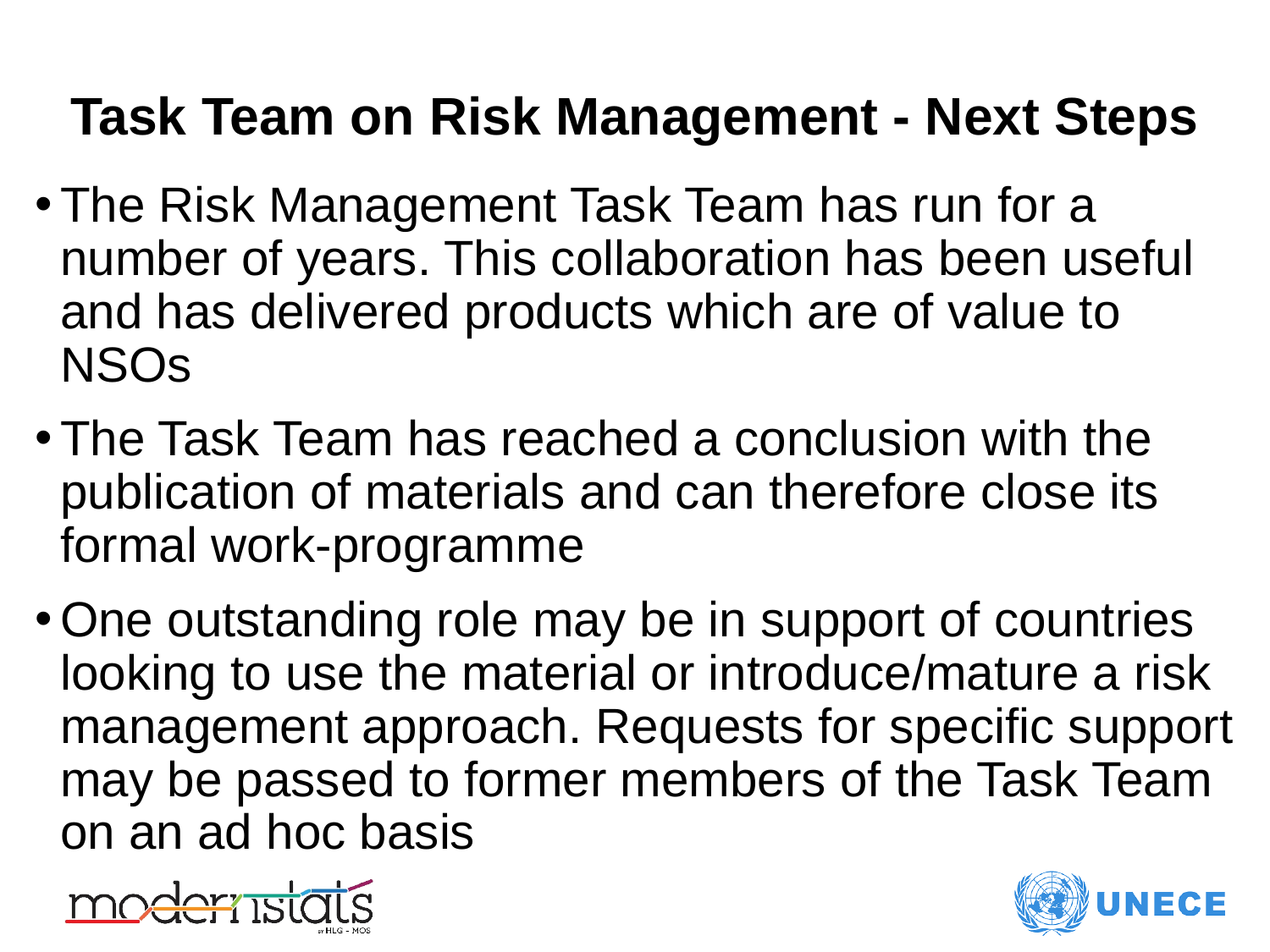

# Task Team on Risk Management - Next Steps
The Risk Management Task Team has run for a number of years. This collaboration has been useful and has delivered products which are of value to NSOs
The Task Team has reached a conclusion with the publication of materials and can therefore close its formal work-programme
One outstanding role may be in support of countries looking to use the material or introduce/mature a risk management approach. Requests for specific support may be passed to former members of the Task Team on an ad hoc basis